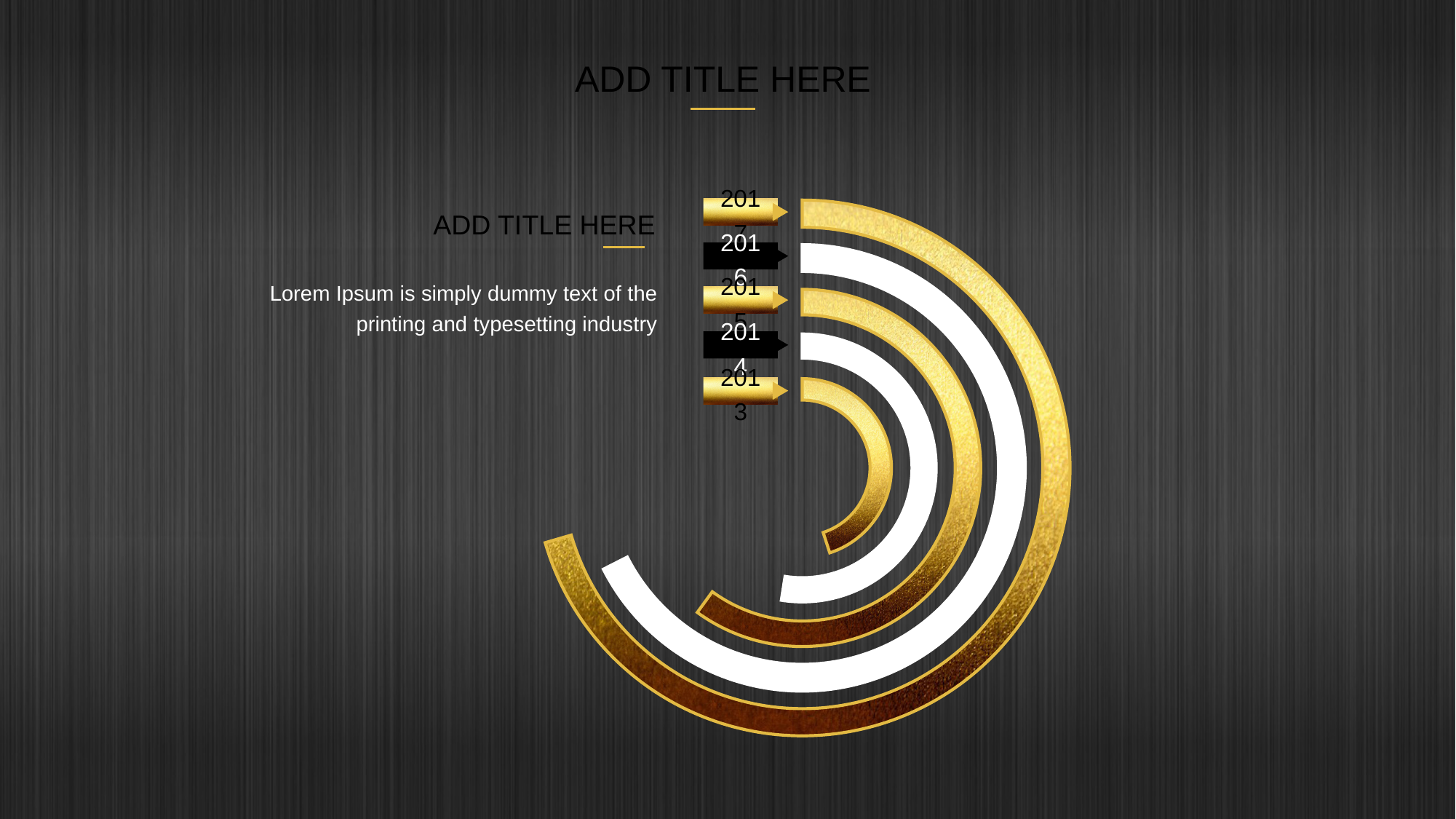

ADD TITLE HERE
2017

ADD TITLE HERE
2016

Lorem Ipsum is simply dummy text of the printing and typesetting industry
2015

2014

2013